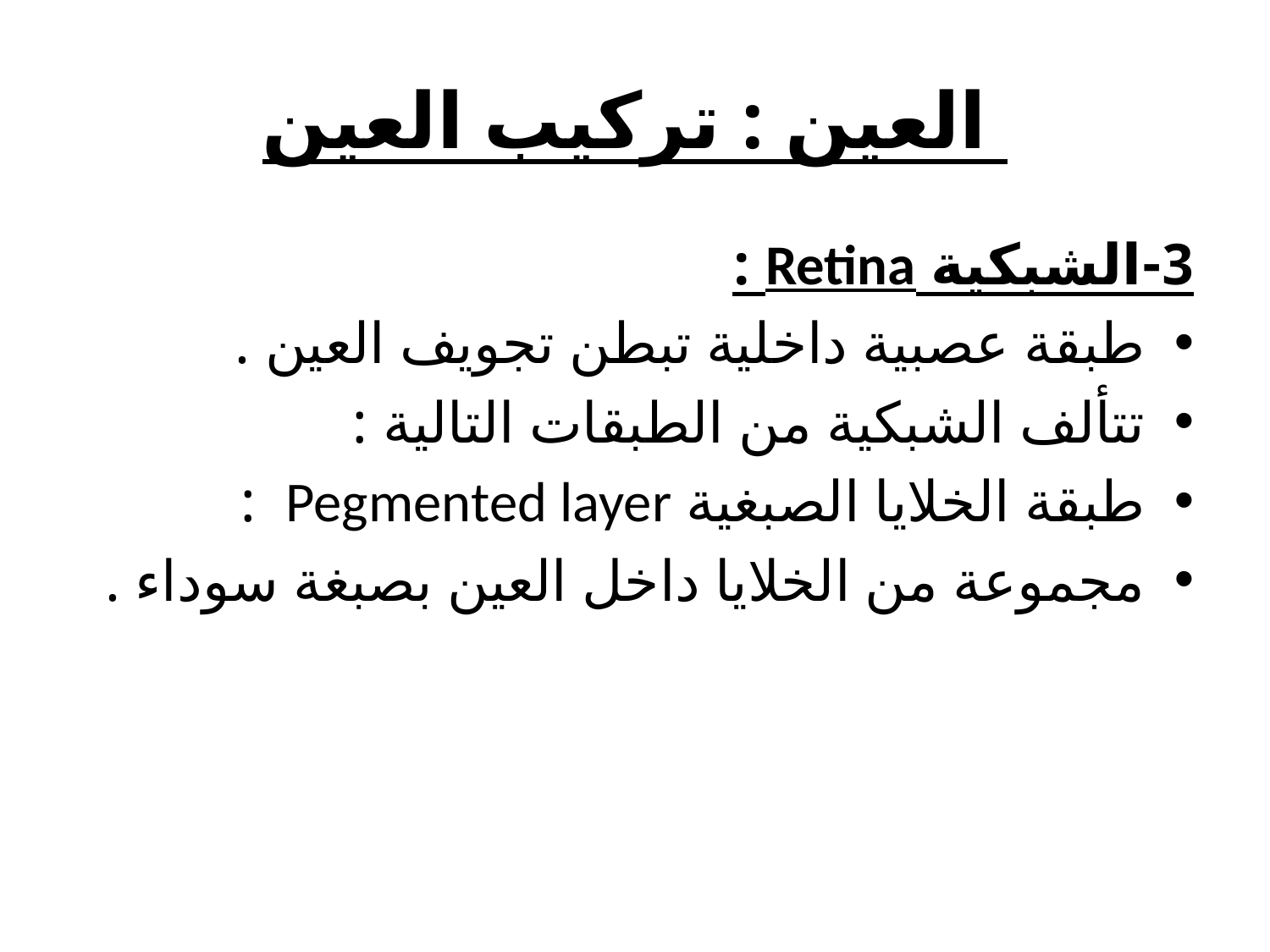

# العين : تركيب العين
3-الشبكية Retina :
طبقة عصبية داخلية تبطن تجويف العين .
تتألف الشبكية من الطبقات التالية :
طبقة الخلايا الصبغية Pegmented layer  :
مجموعة من الخلايا داخل العين بصبغة سوداء .